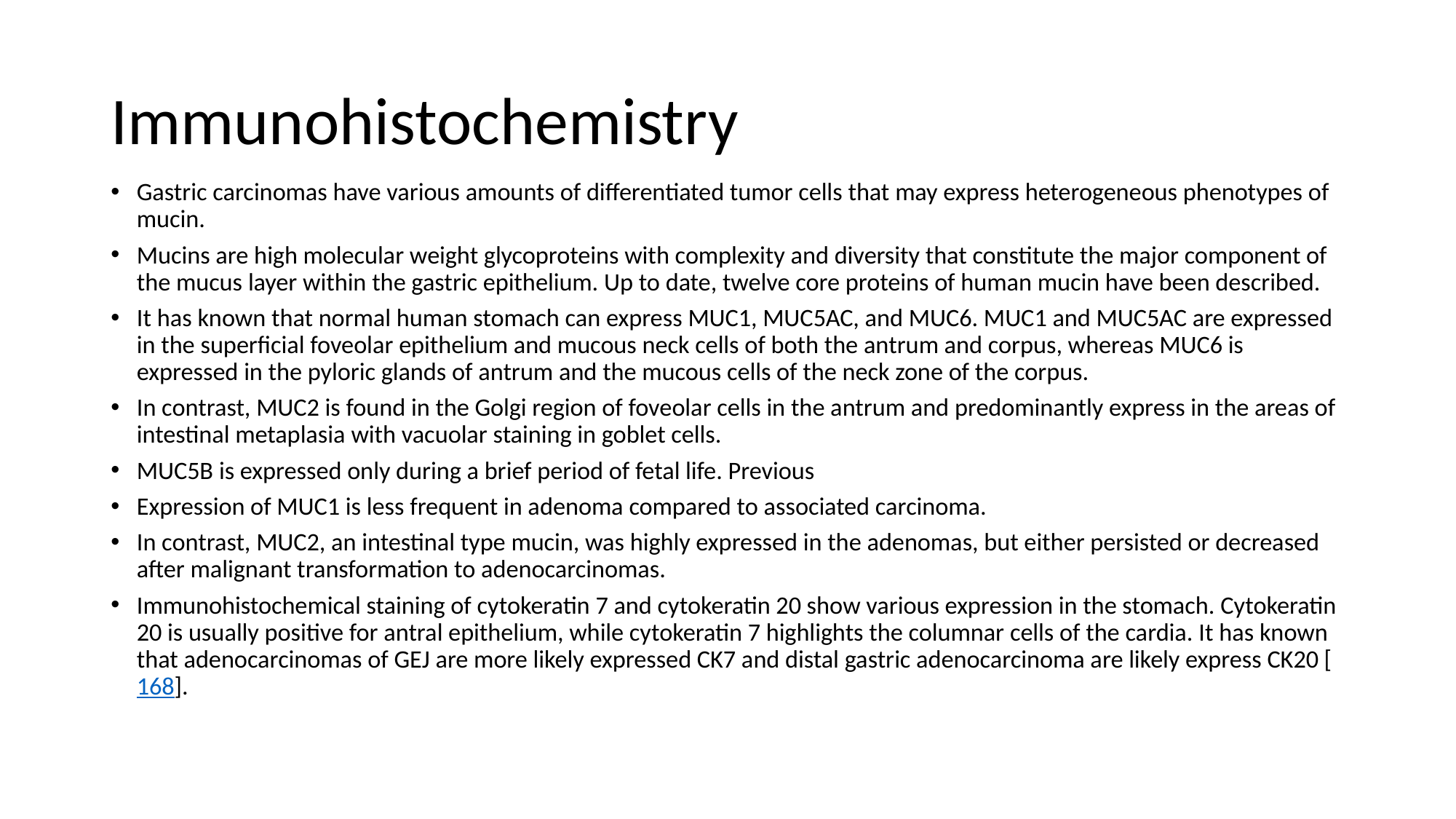

# Immunohistochemistry
Gastric carcinomas have various amounts of differentiated tumor cells that may express heterogeneous phenotypes of mucin.
Mucins are high molecular weight glycoproteins with complexity and diversity that constitute the major component of the mucus layer within the gastric epithelium. Up to date, twelve core proteins of human mucin have been described.
It has known that normal human stomach can express MUC1, MUC5AC, and MUC6. MUC1 and MUC5AC are expressed in the superficial foveolar epithelium and mucous neck cells of both the antrum and corpus, whereas MUC6 is expressed in the pyloric glands of antrum and the mucous cells of the neck zone of the corpus.
In contrast, MUC2 is found in the Golgi region of foveolar cells in the antrum and predominantly express in the areas of intestinal metaplasia with vacuolar staining in goblet cells.
MUC5B is expressed only during a brief period of fetal life. Previous
Expression of MUC1 is less frequent in adenoma compared to associated carcinoma.
In contrast, MUC2, an intestinal type mucin, was highly expressed in the adenomas, but either persisted or decreased after malignant transformation to adenocarcinomas.
Immunohistochemical staining of cytokeratin 7 and cytokeratin 20 show various expression in the stomach. Cytokeratin 20 is usually positive for antral epithelium, while cytokeratin 7 highlights the columnar cells of the cardia. It has known that adenocarcinomas of GEJ are more likely expressed CK7 and distal gastric adenocarcinoma are likely express CK20 [168].